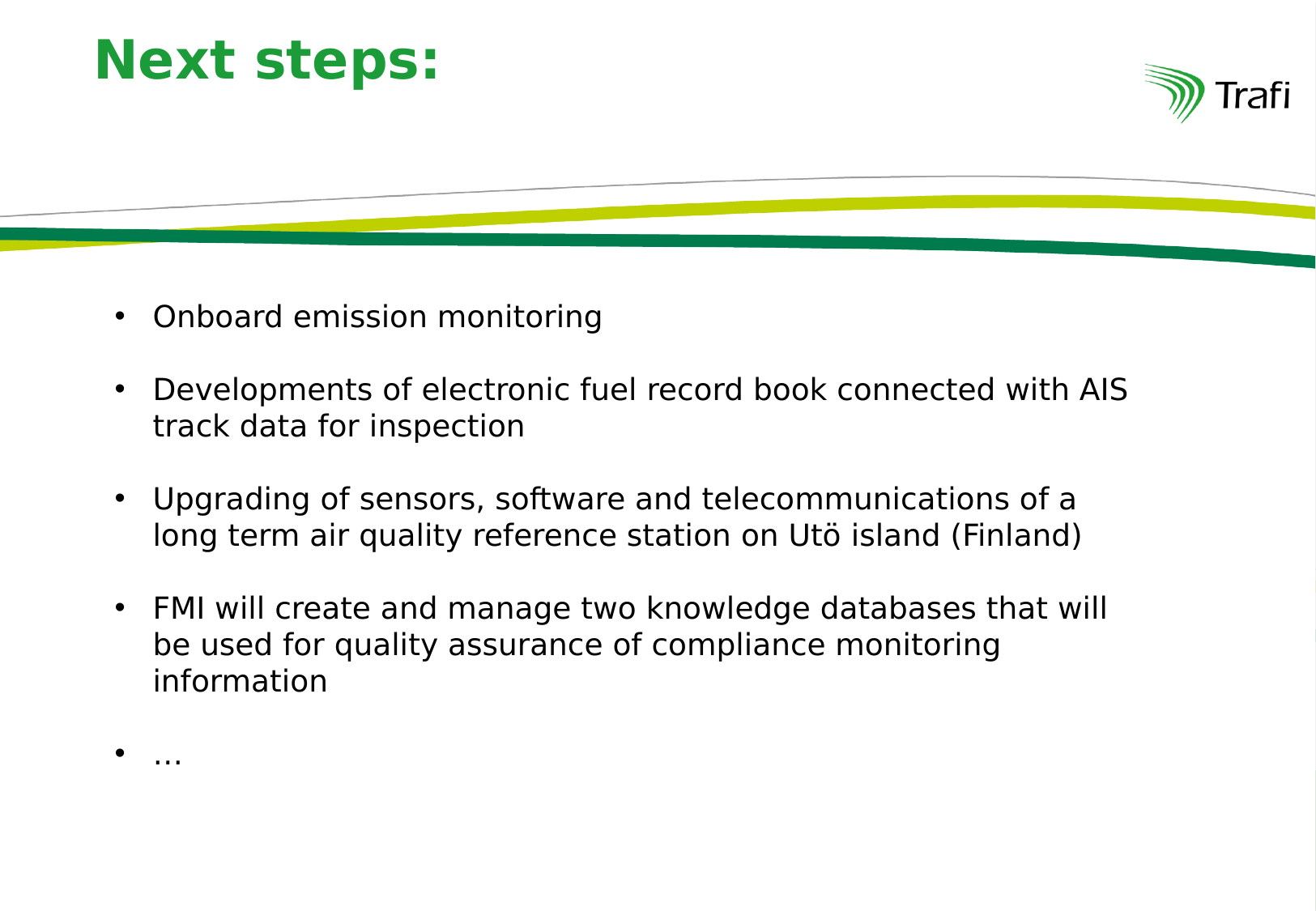

# Next steps:

Onboard emission monitoring

Developments of electronic fuel record book connected with AIS track data for inspection

Upgrading of sensors, software and telecommunications of a long term air quality reference station on Utö island (Finland)

FMI will create and manage two knowledge databases that will be used for quality assurance of compliance monitoring information

…